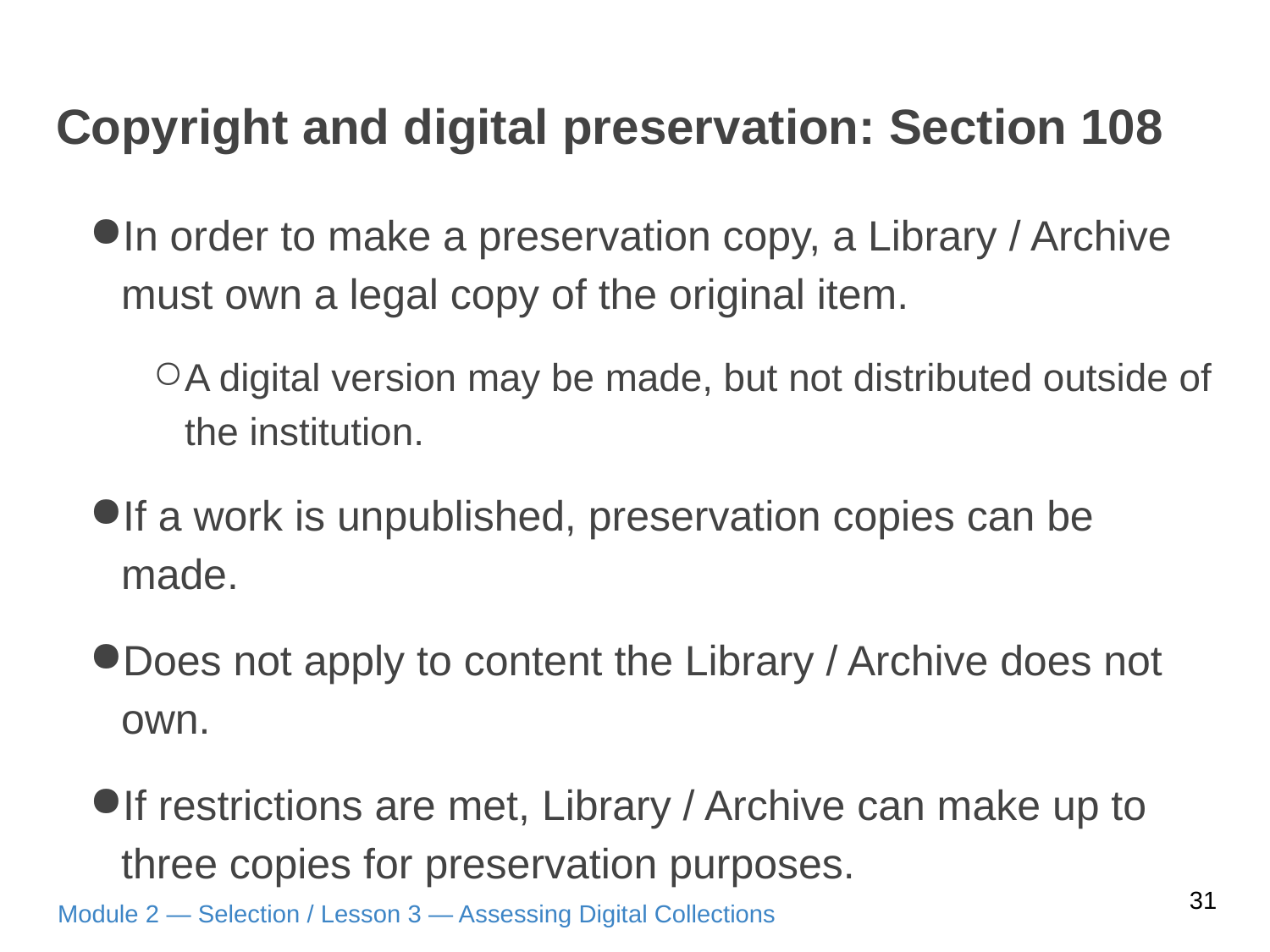

# Copyright and digital preservation: Section 108
In order to make a preservation copy, a Library / Archive must own a legal copy of the original item.
A digital version may be made, but not distributed outside of the institution.
If a work is unpublished, preservation copies can be made.
Does not apply to content the Library / Archive does not own.
If restrictions are met, Library / Archive can make up to three copies for preservation purposes.
31
Module 2 — Selection / Lesson 3 — Assessing Digital Collections